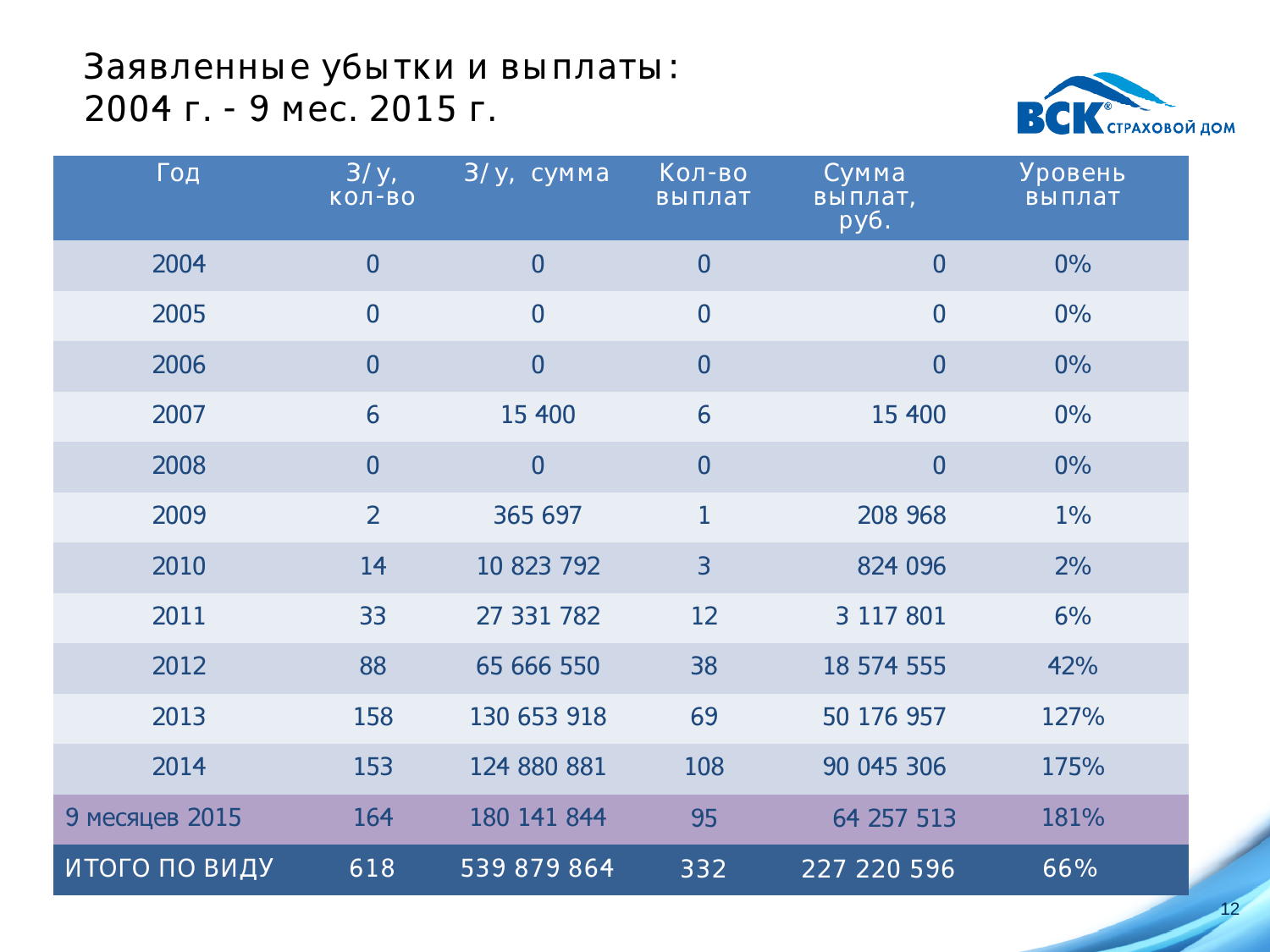

# Заявленные убытки и выплаты: 2004 г. - 9 мес. 2015 г.
| Год | З/у, кол-во | З/у, сумма | Кол-во выплат | Сумма выплат, руб. | Уровень выплат |
| --- | --- | --- | --- | --- | --- |
| 2004 | 0 | 0 | 0 | 0 | 0% |
| 2005 | 0 | 0 | 0 | 0 | 0% |
| 2006 | 0 | 0 | 0 | 0 | 0% |
| 2007 | 6 | 15 400 | 6 | 15 400 | 0% |
| 2008 | 0 | 0 | 0 | 0 | 0% |
| 2009 | 2 | 365 697 | 1 | 208 968 | 1% |
| 2010 | 14 | 10 823 792 | 3 | 824 096 | 2% |
| 2011 | 33 | 27 331 782 | 12 | 3 117 801 | 6% |
| 2012 | 88 | 65 666 550 | 38 | 18 574 555 | 42% |
| 2013 | 158 | 130 653 918 | 69 | 50 176 957 | 127% |
| 2014 | 153 | 124 880 881 | 108 | 90 045 306 | 175% |
| 9 месяцев 2015 | 164 | 180 141 844 | 95 | 64 257 513 | 181% |
| ИТОГО ПО ВИДУ | 618 | 539 879 864 | 332 | 227 220 596 | 66% |
12